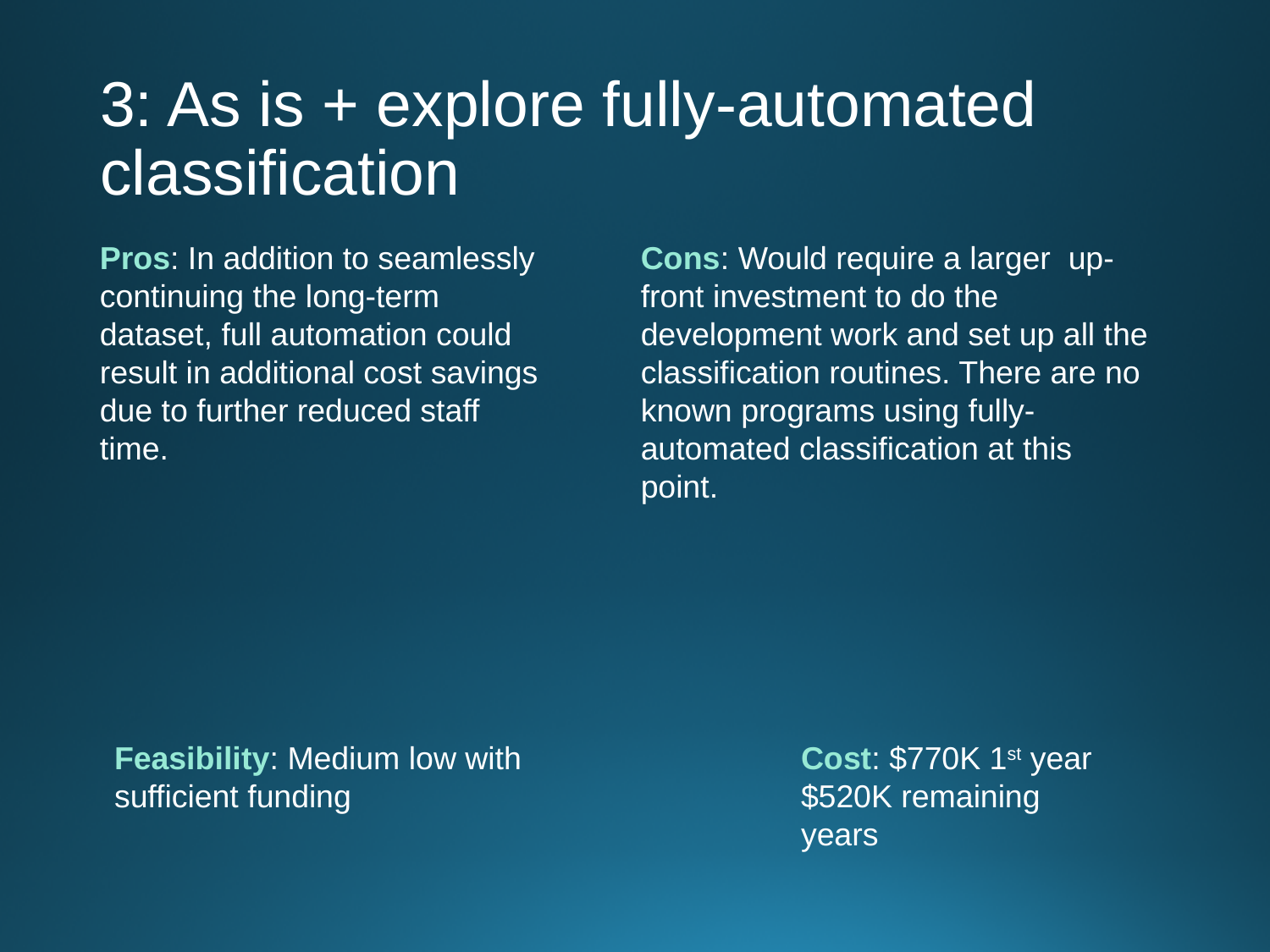

# 3: As is + explore fully-automated classification
Cons: Would require a larger  up-front investment to do the development work and set up all the classification routines. There are no known programs using fully-automated classification at this point.
Pros: In addition to seamlessly continuing the long-term dataset, full automation could result in additional cost savings due to further reduced staff time.
Cost: $770K 1st year
$520K remaining years
Feasibility: Medium low with sufficient funding